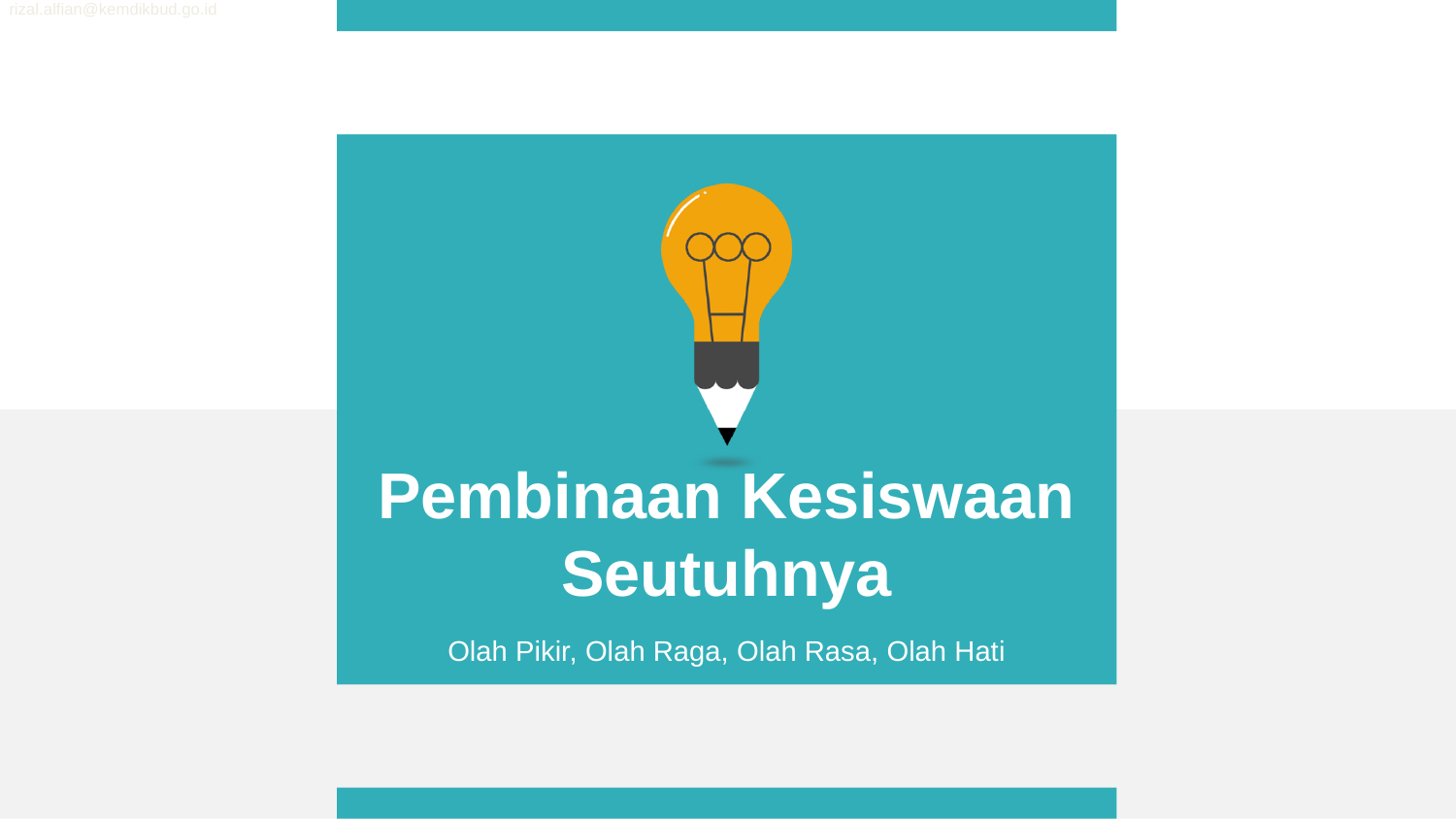

rizal.alfian@kemdikbud.go.id
Pembinaan Kesiswaan Seutuhnya
Olah Pikir, Olah Raga, Olah Rasa, Olah Hati